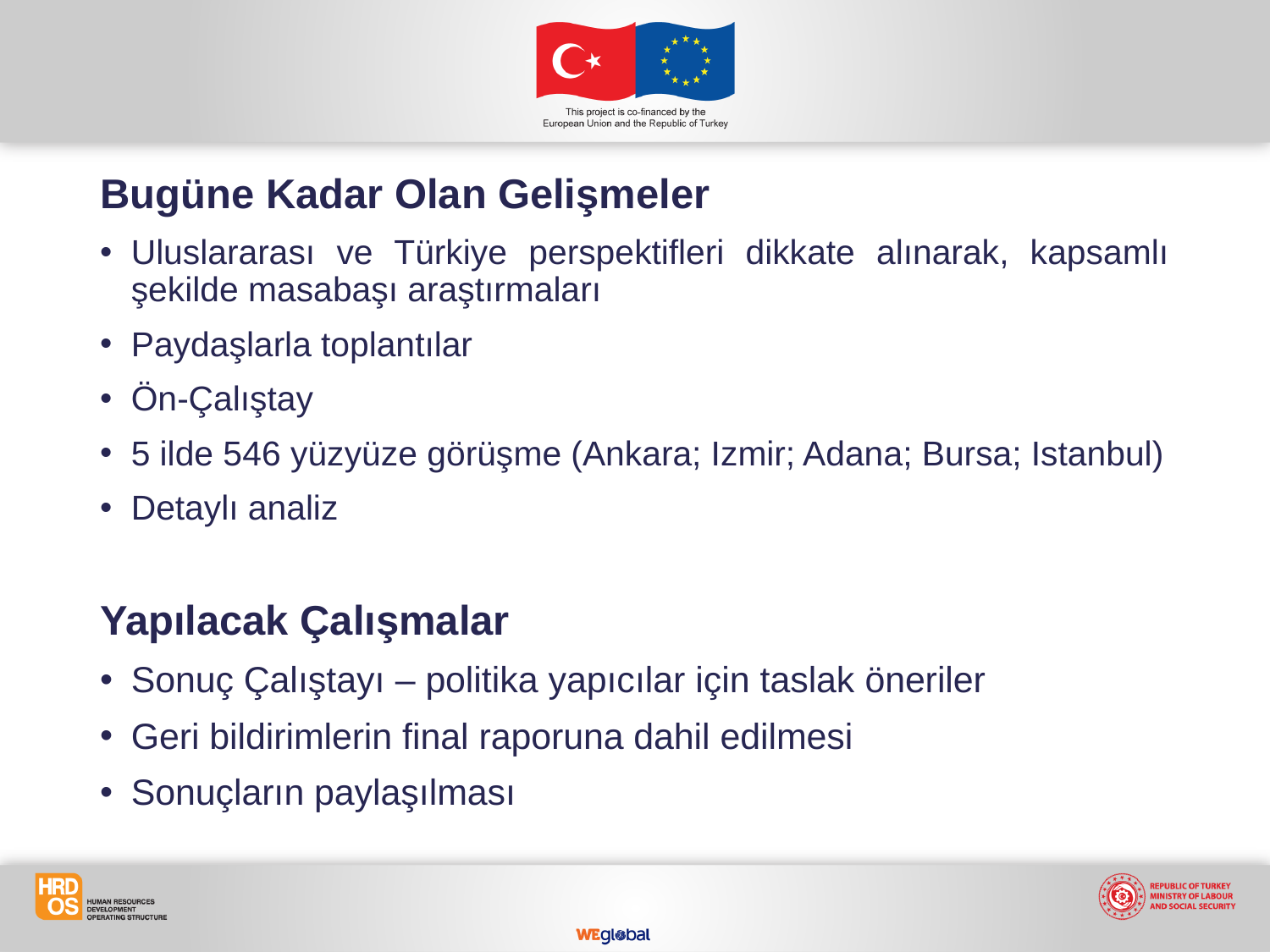

Bugüne Kadar Olan Gelişmeler
Uluslararası ve Türkiye perspektifleri dikkate alınarak, kapsamlı şekilde masabaşı araştırmaları
Paydaşlarla toplantılar
Ön-Çalıştay
5 ilde 546 yüzyüze görüşme (Ankara; Izmir; Adana; Bursa; Istanbul)
Detaylı analiz

Yapılacak Çalışmalar
Sonuç Çalıştayı – politika yapıcılar için taslak öneriler
Geri bildirimlerin final raporuna dahil edilmesi
Sonuçların paylaşılması